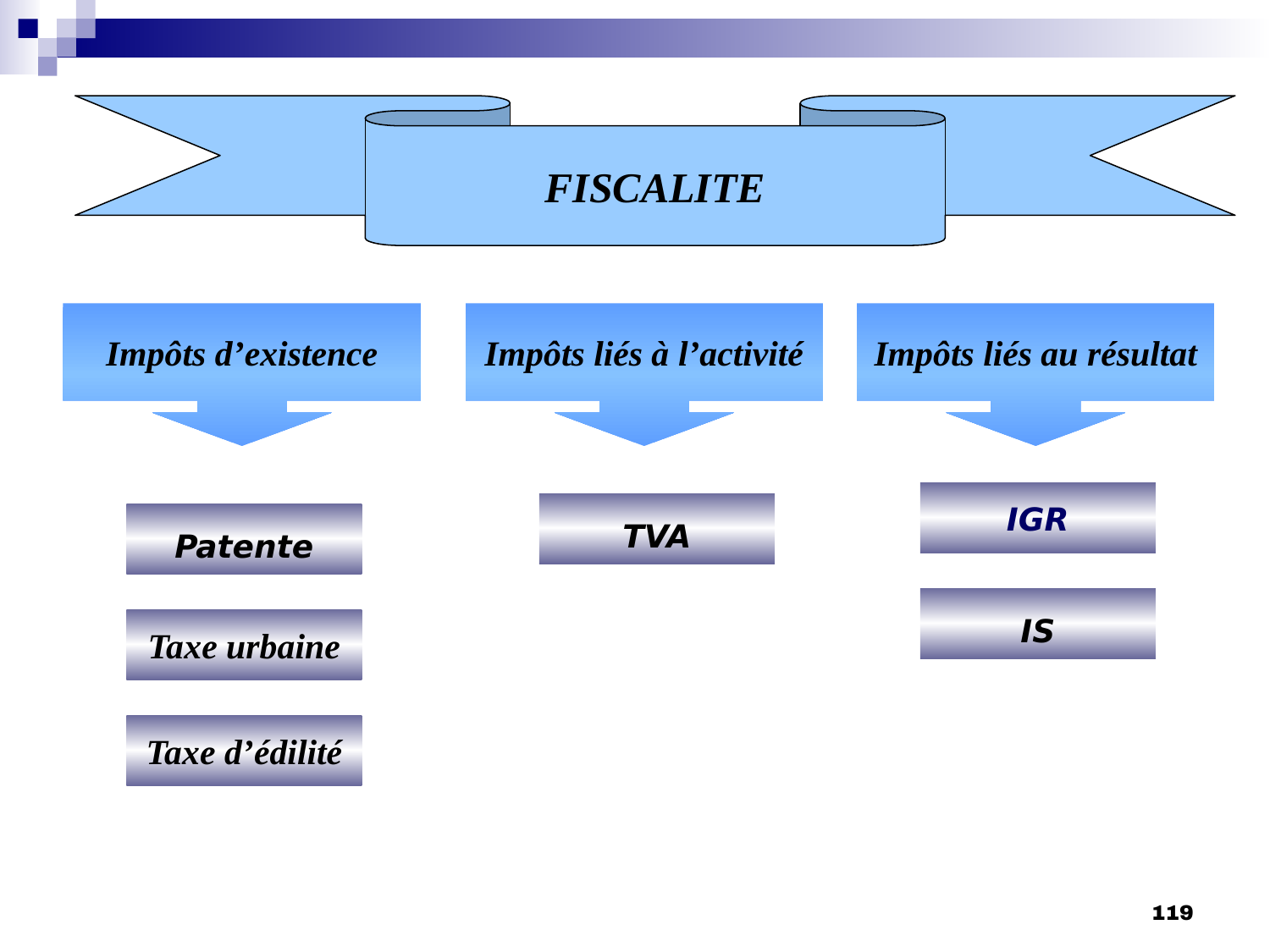

FISCALITE
Impôts d’existence
Impôts liés à l’activité
Impôts liés au résultat

IGR

TVA

Patente

IS

Taxe urbaine
Taxe d’édilité
119